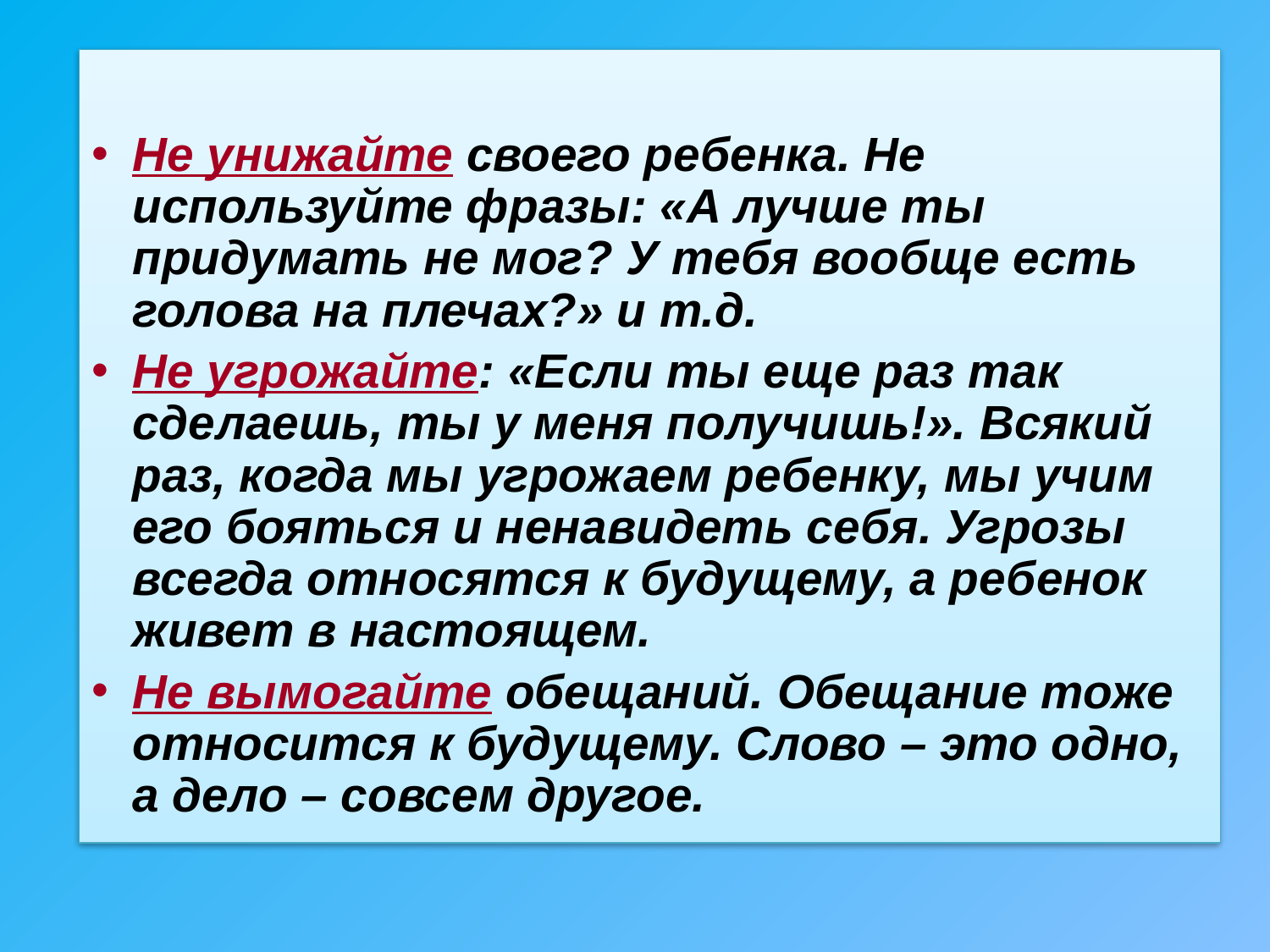

Не унижайте своего ребенка. Не используйте фразы: «А лучше ты придумать не мог? У тебя вообще есть голова на плечах?» и т.д.
Не угрожайте: «Если ты еще раз так сделаешь, ты у меня получишь!». Всякий раз, когда мы угрожаем ребенку, мы учим его бояться и ненавидеть себя. Угрозы всегда относятся к будущему, а ребенок живет в настоящем.
Не вымогайте обещаний. Обещание тоже относится к будущему. Слово – это одно, а дело – совсем другое.